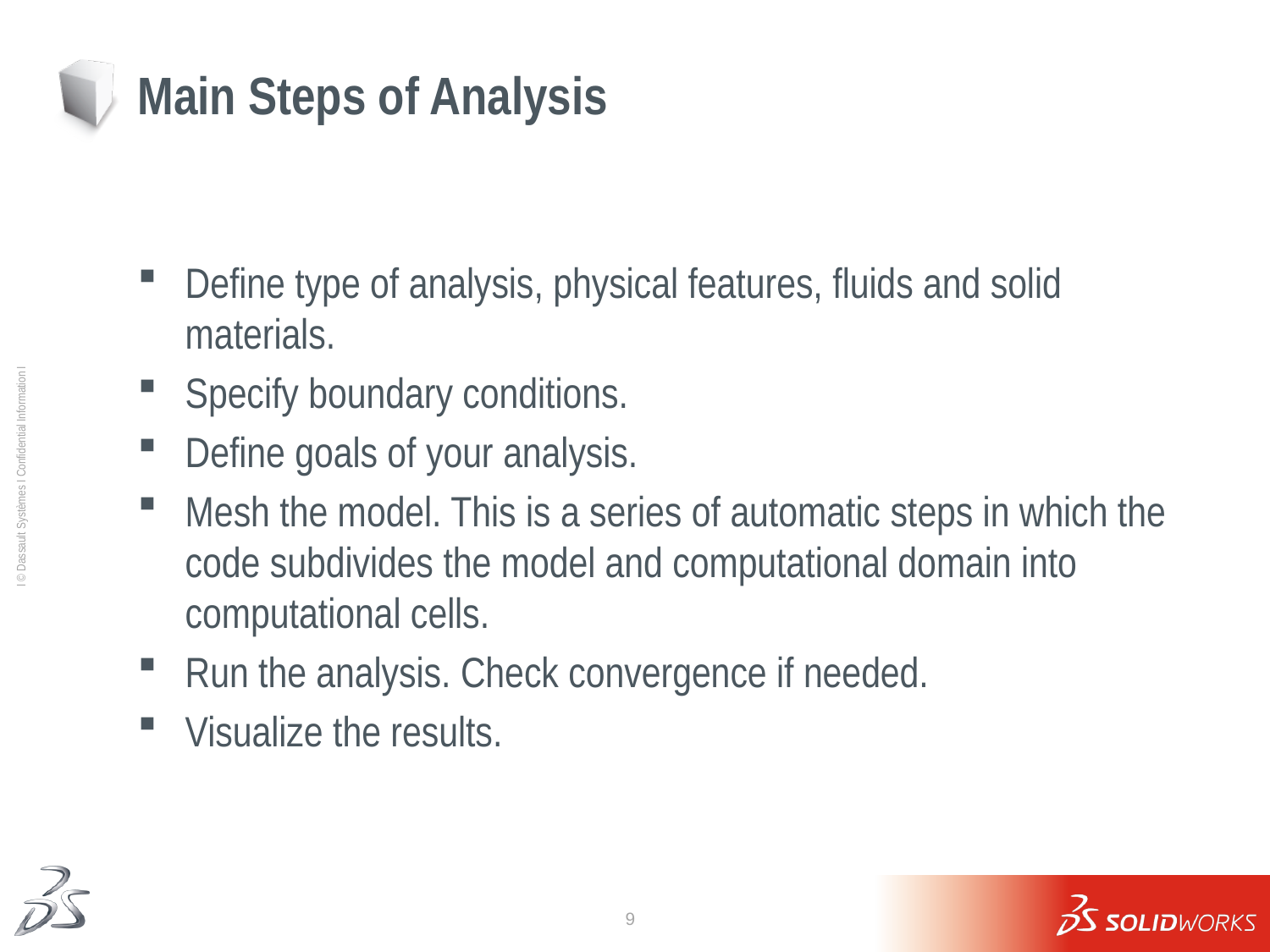

# Main Steps of Analysis
Define type of analysis, physical features, fluids and solid materials.
Specify boundary conditions.
Define goals of your analysis.
Mesh the model. This is a series of automatic steps in which the code subdivides the model and computational domain into computational cells.
Run the analysis. Check convergence if needed.
Visualize the results.